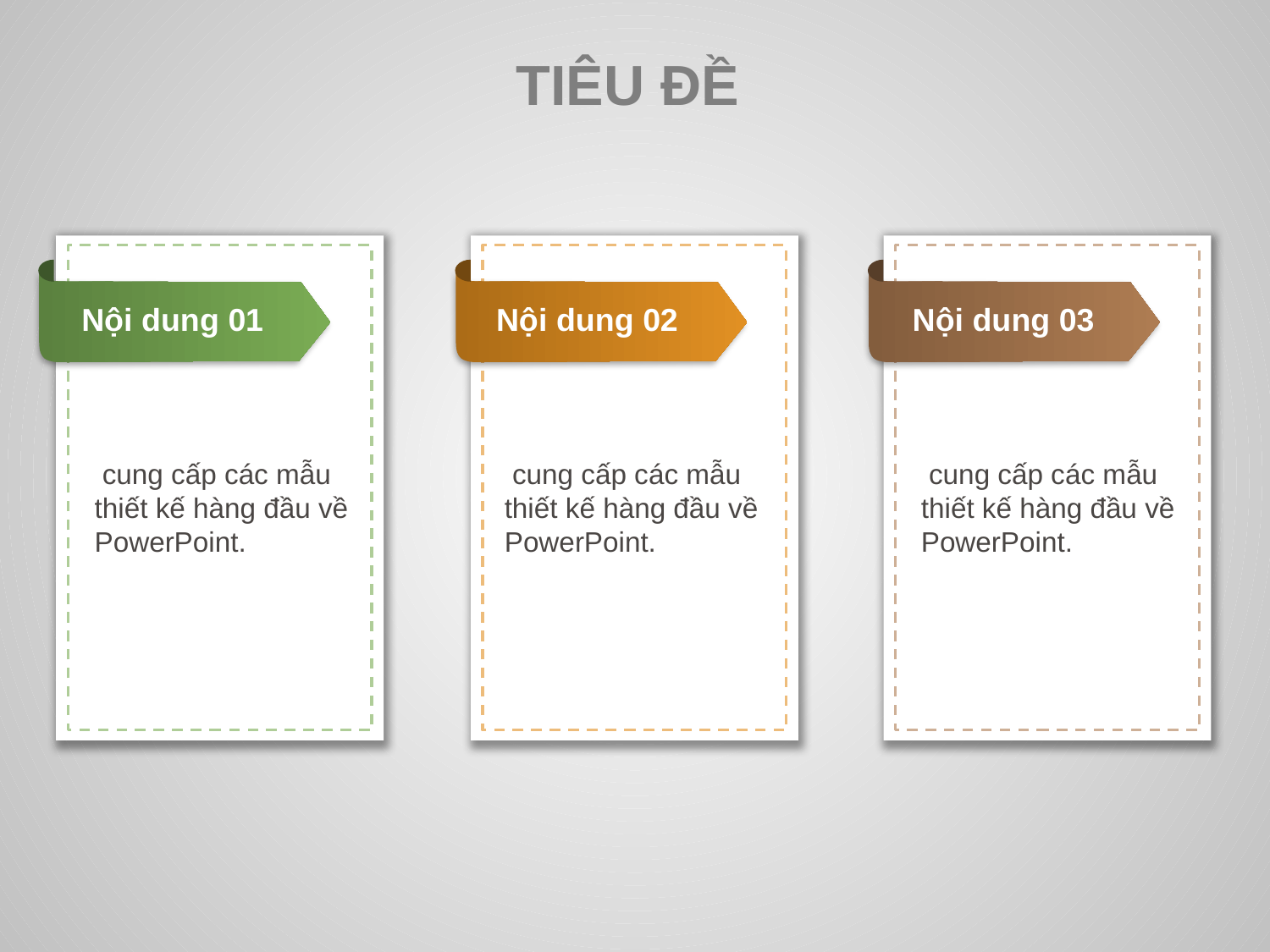

TIÊU ĐỀ

Nội dung 01
Nội dung 02
Nội dung 03
 cung cấp các mẫu thiết kế hàng đầu về PowerPoint.
 cung cấp các mẫu thiết kế hàng đầu về PowerPoint.
 cung cấp các mẫu thiết kế hàng đầu về PowerPoint.